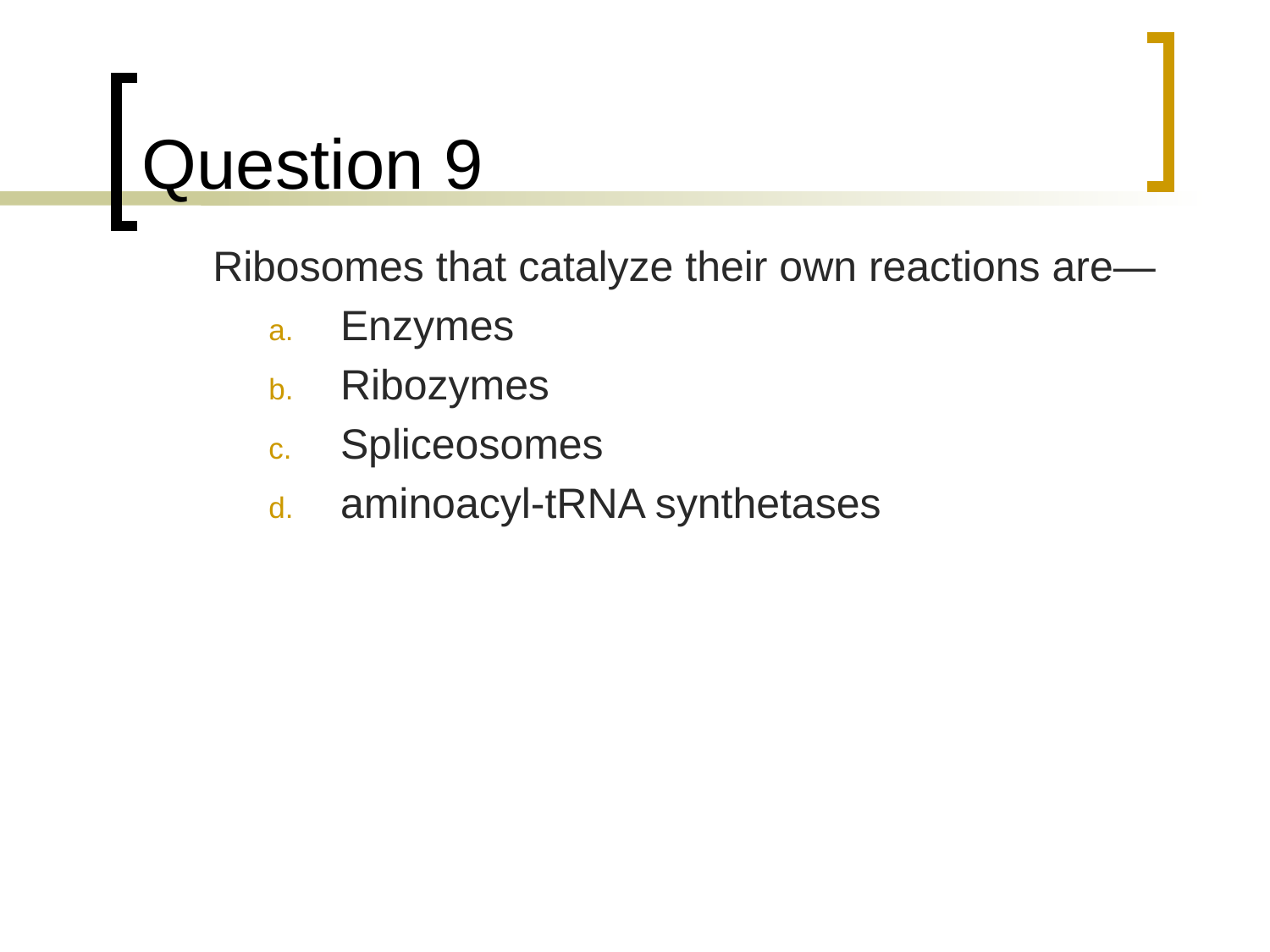

# Question 9
Ribosomes that catalyze their own reactions are—
Enzymes
Ribozymes
Spliceosomes
aminoacyl-tRNA synthetases